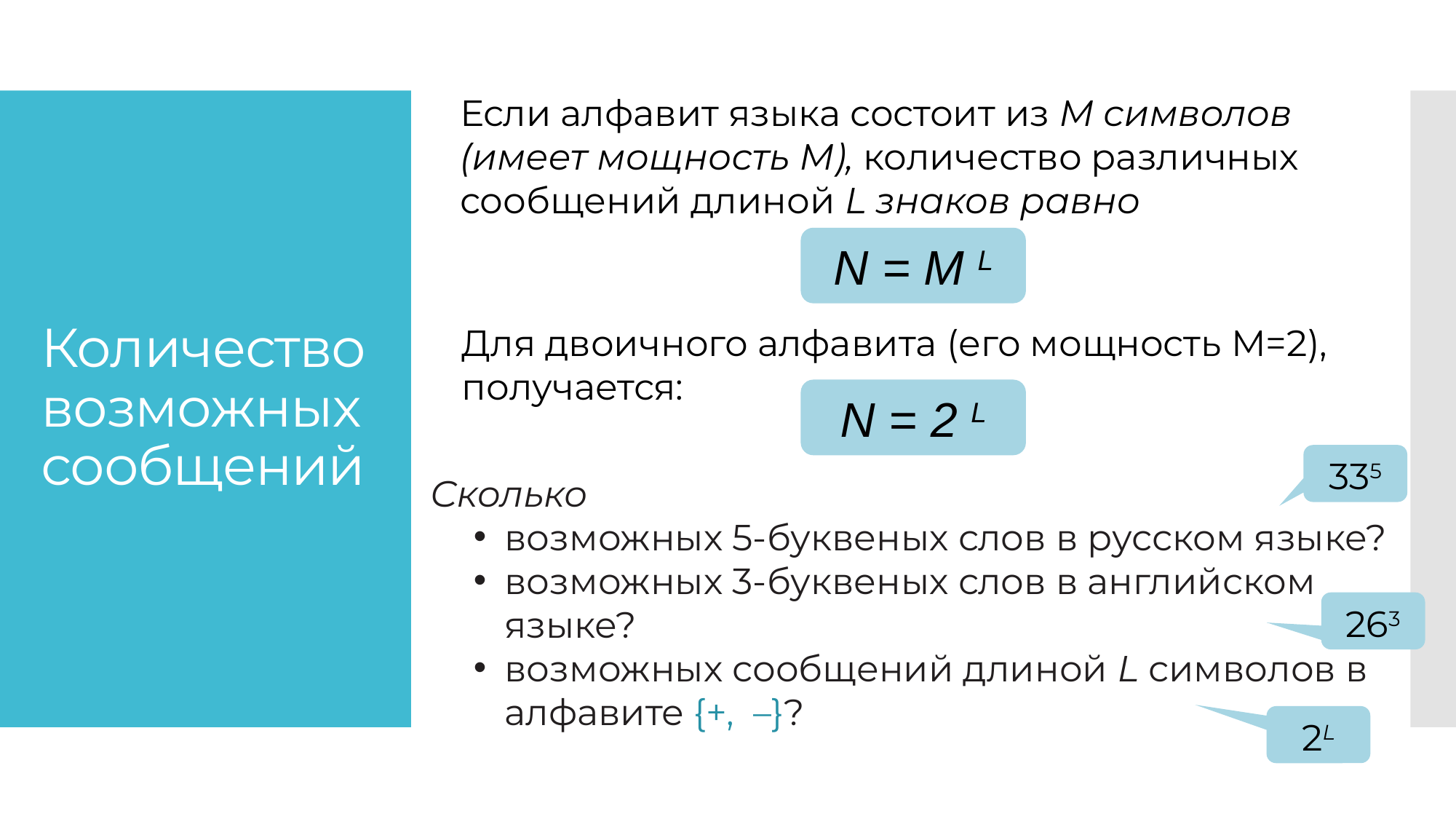

Если алфавит языка состоит из M символов (имеет мощность M), количество различных сообщений длиной L знаков равно
# Количество возможных сообщений
N = M L
Для двоичного алфавита (его мощность M=2), получается:
N = 2 L
335
Сколько
возможных 5-буквеных слов в русском языке?
возможных 3-буквеных слов в английском языке?
возможных сообщений длиной L символов в алфавите {+,  –}?

263
2L